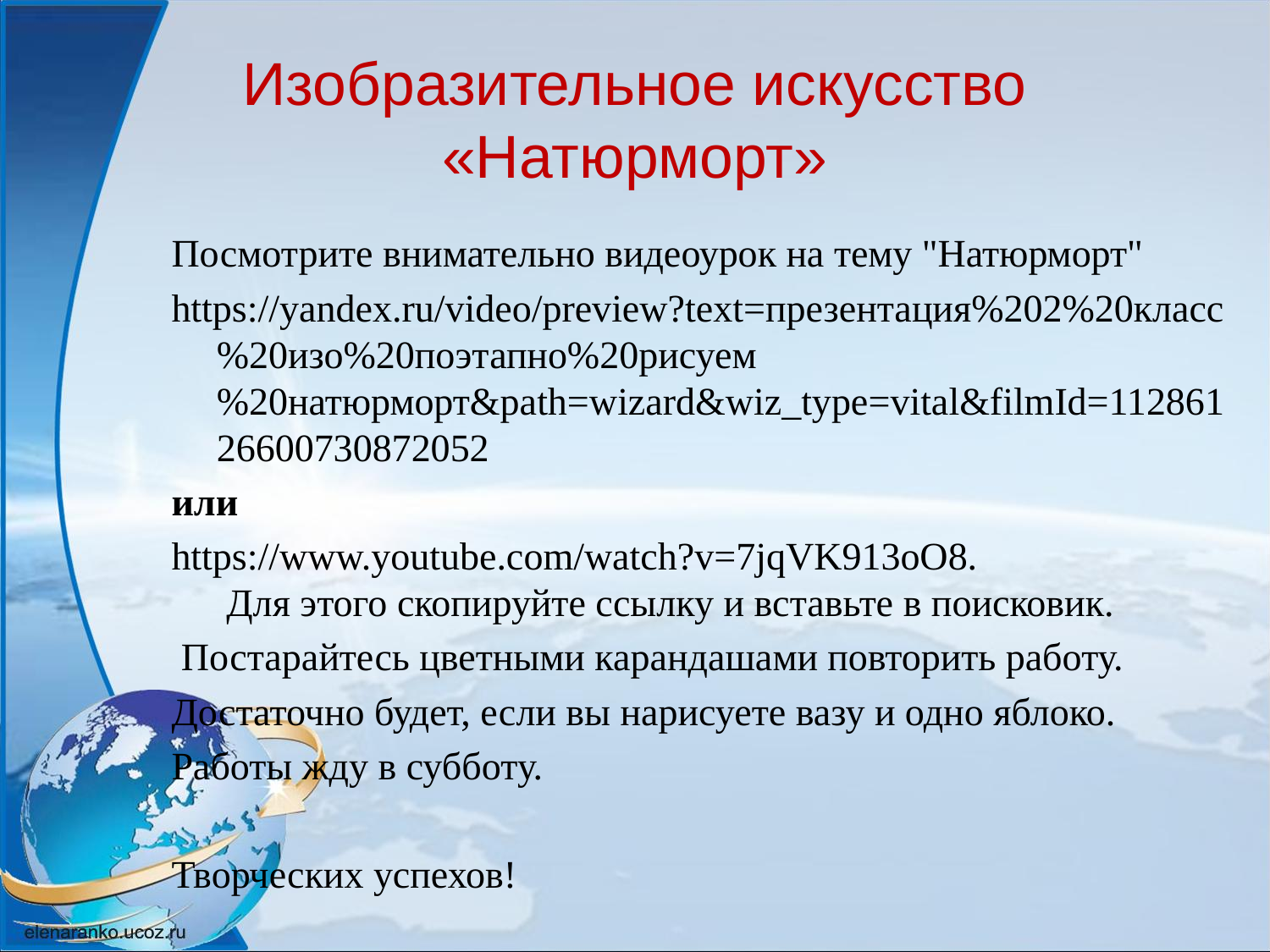

# Изобразительное искусство «Натюрморт»
Посмотрите внимательно видеоурок на тему "Натюрморт"
https://yandex.ru/video/preview?text=презентация%202%20класс%20изо%20поэтапно%20рисуем%20натюрморт&path=wizard&wiz_type=vital&filmId=11286126600730872052
или
https://www.youtube.com/watch?v=7jqVK913oO8.                    Для этого скопируйте ссылку и вставьте в поисковик.
 Постарайтесь цветными карандашами повторить работу.
Достаточно будет, если вы нарисуете вазу и одно яблоко.
Работы жду в субботу.

Творческих успехов!